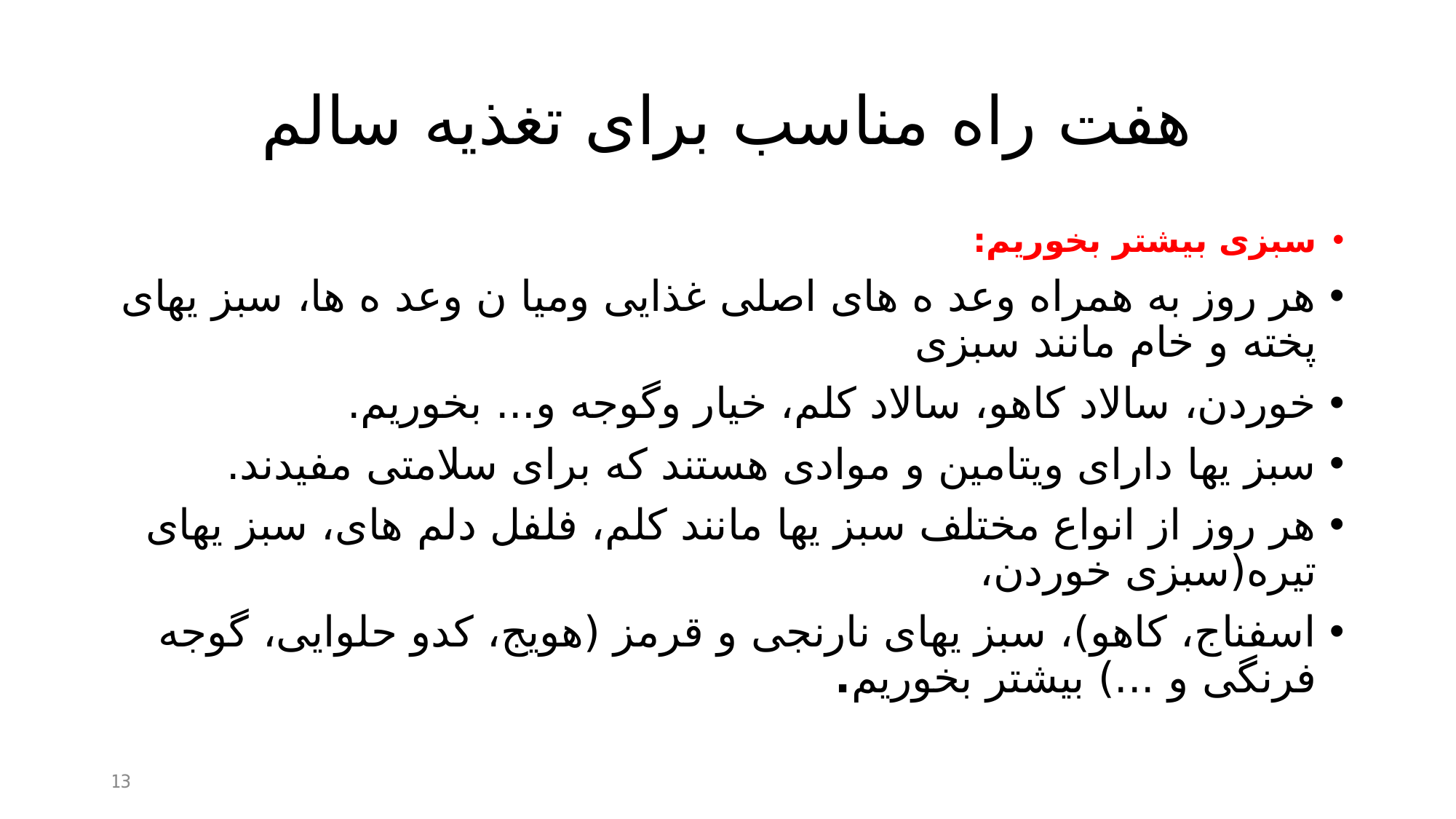

# هفت راه مناسب برای تغذیه سالم
سبزی بیشتر بخوریم:
هر روز به همراه وعد ه های اصلی غذایی ومیا ن وعد ه ها، سبز یهای پخته و خام مانند سبزی
خوردن، سالاد کاهو، سالاد کلم، خیار وگوجه و... بخوریم.
سبز یها دارای ویتامین و موادی هستند که برای سلامتی مفیدند.
هر روز از انواع مختلف سبز یها مانند کلم، فلفل دلم های، سبز یهای تیره(سبزی خوردن،
اسفناج، کاهو)، سبز یهای نارنجی و قرمز (هویج، کدو حلوایی، گوجه فرنگی و ...) بیشتر بخوریم.

13